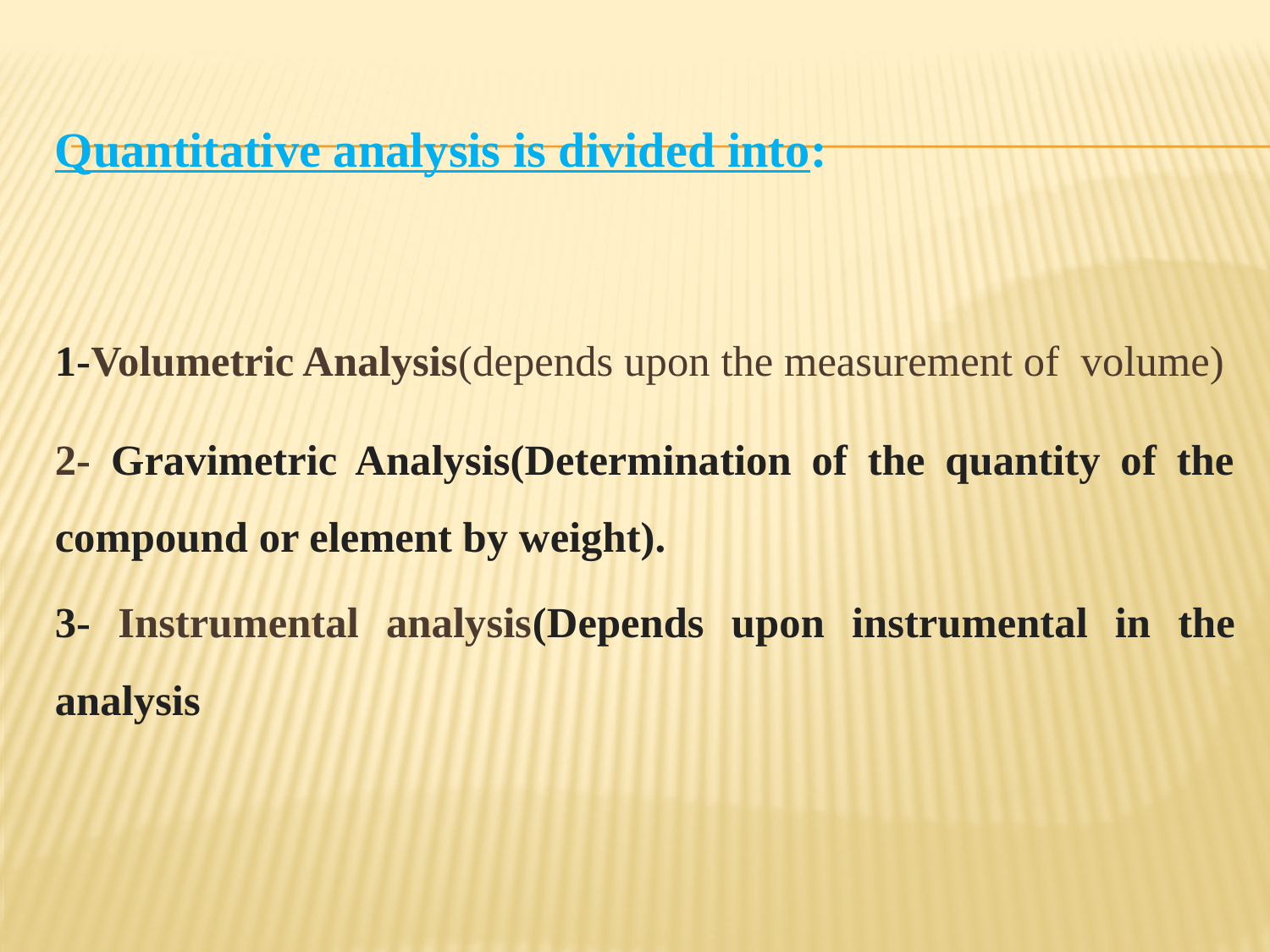

# Quantitative analysis is divided into:

1-Volumetric Analysis(depends upon the measurement of  volume)
2- Gravimetric Analysis(Determination of the quantity of the compound or element by weight).
3- Instrumental analysis(Depends upon instrumental in the analysis